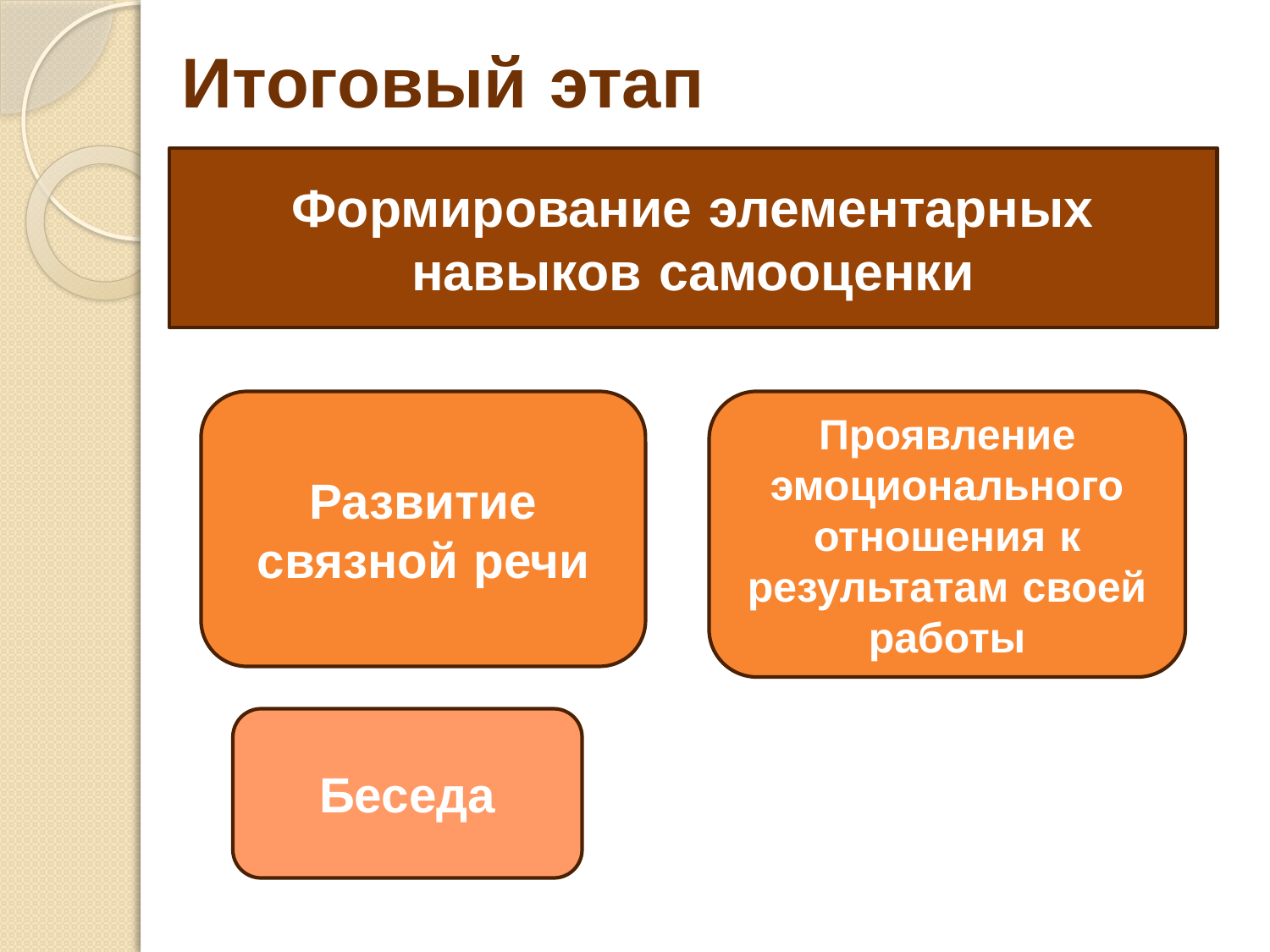

# Итоговый этап
Формирование элементарных навыков самооценки
Развитие связной речи
Проявление эмоционального отношения к результатам своей работы
Беседа